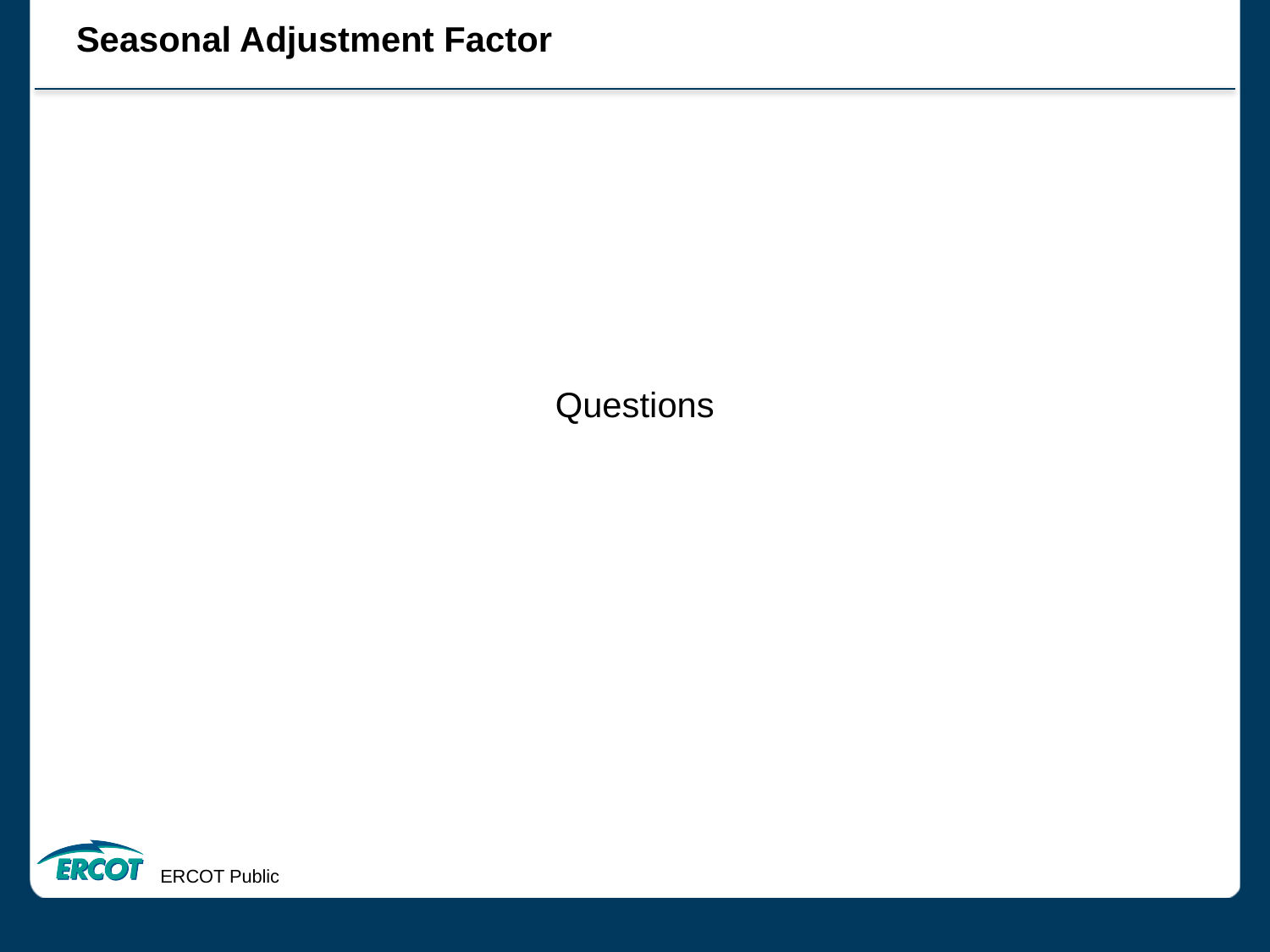

# Seasonal Adjustment Factor
Questions

ERCOT Public